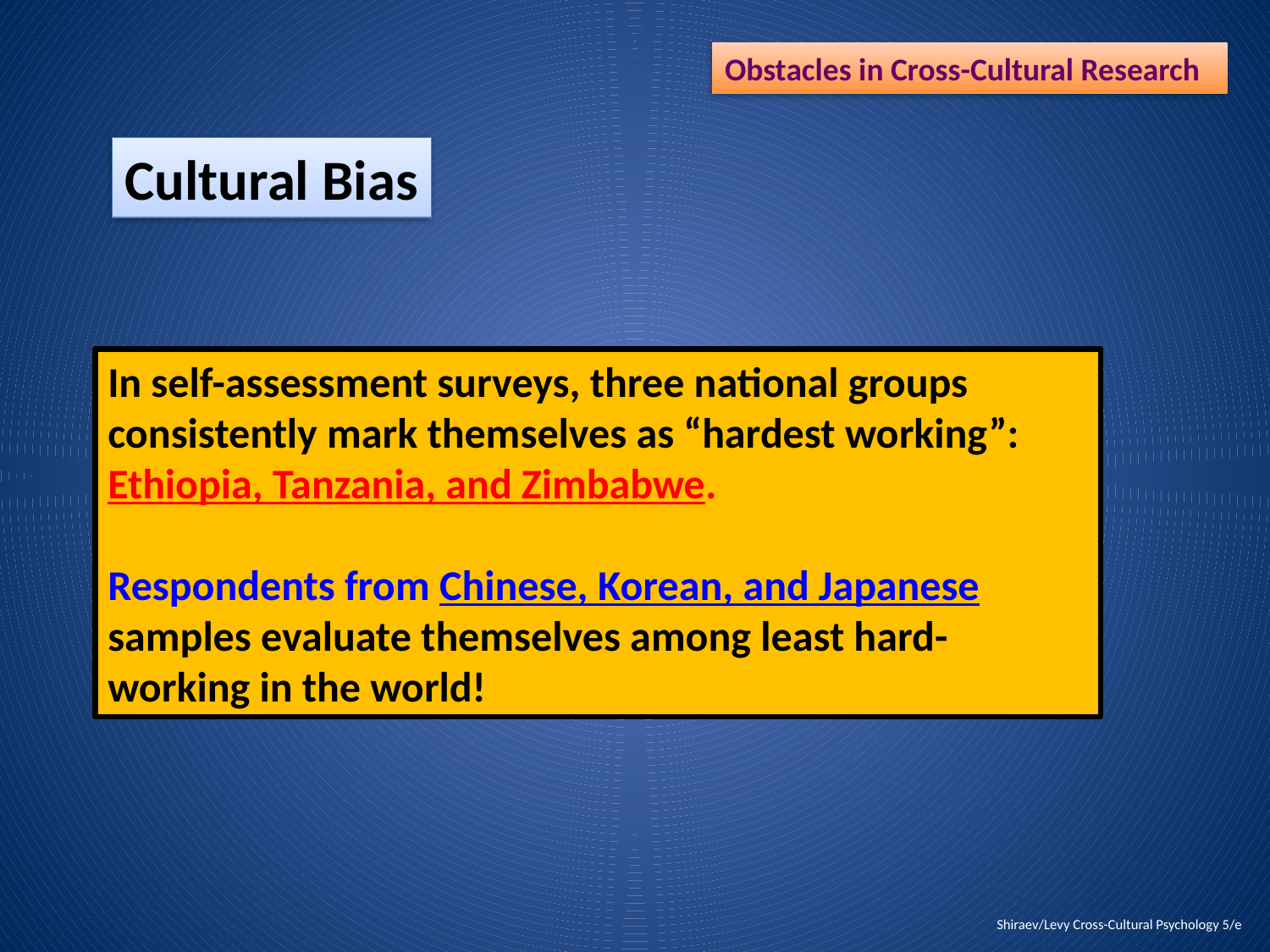

Obstacles in Cross-Cultural Research
Cultural Bias
In self-assessment surveys, three national groups consistently mark themselves as “hardest working”:
Ethiopia, Tanzania, and Zimbabwe.

Respondents from Chinese, Korean, and Japanese samples evaluate themselves among least hard-working in the world!
Shiraev/Levy Cross-Cultural Psychology 5/e